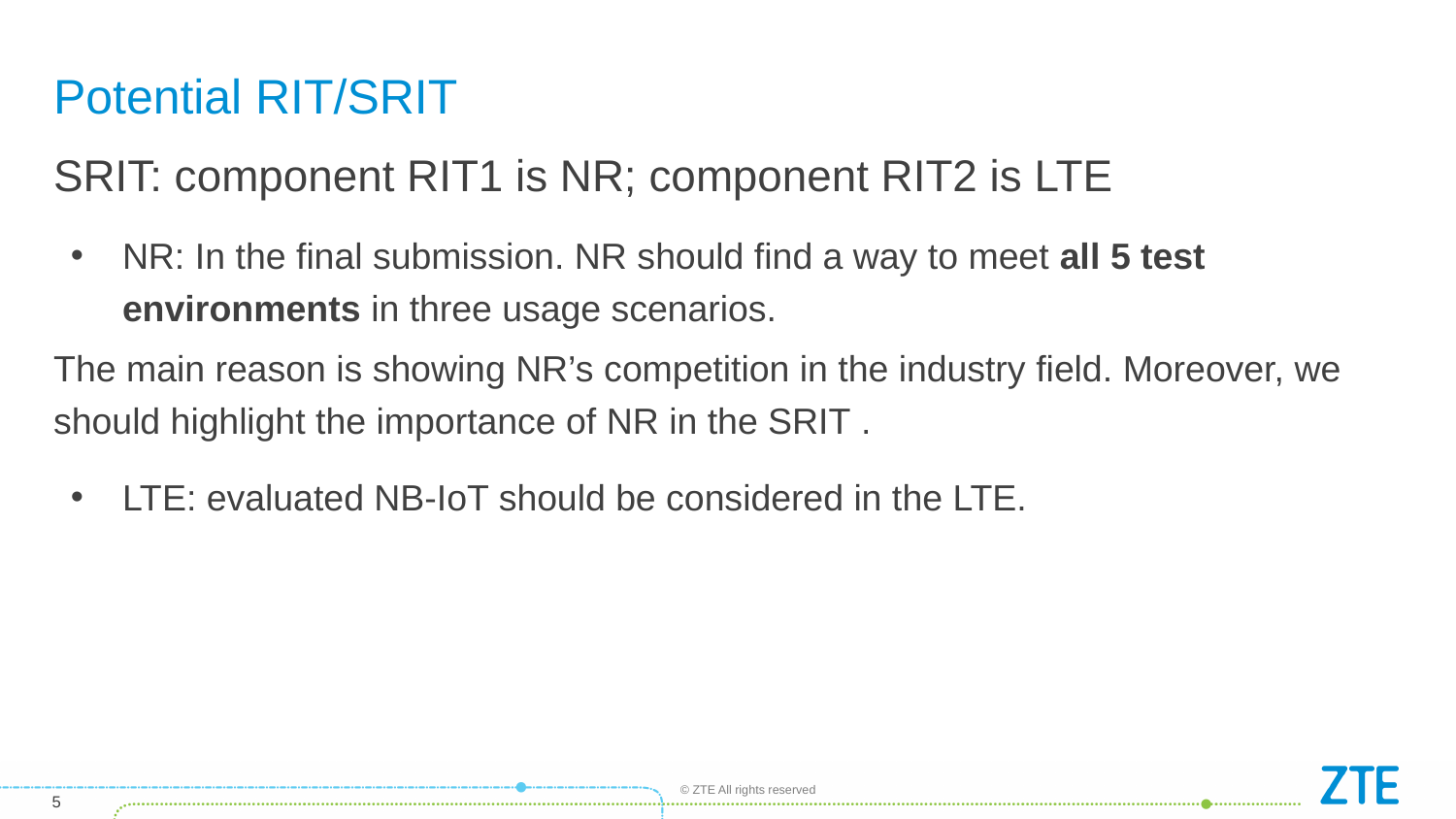

# Potential RIT/SRIT
SRIT: component RIT1 is NR; component RIT2 is LTE
NR: In the final submission. NR should find a way to meet all 5 test environments in three usage scenarios.
The main reason is showing NR’s competition in the industry field. Moreover, we should highlight the importance of NR in the SRIT .
LTE: evaluated NB-IoT should be considered in the LTE.